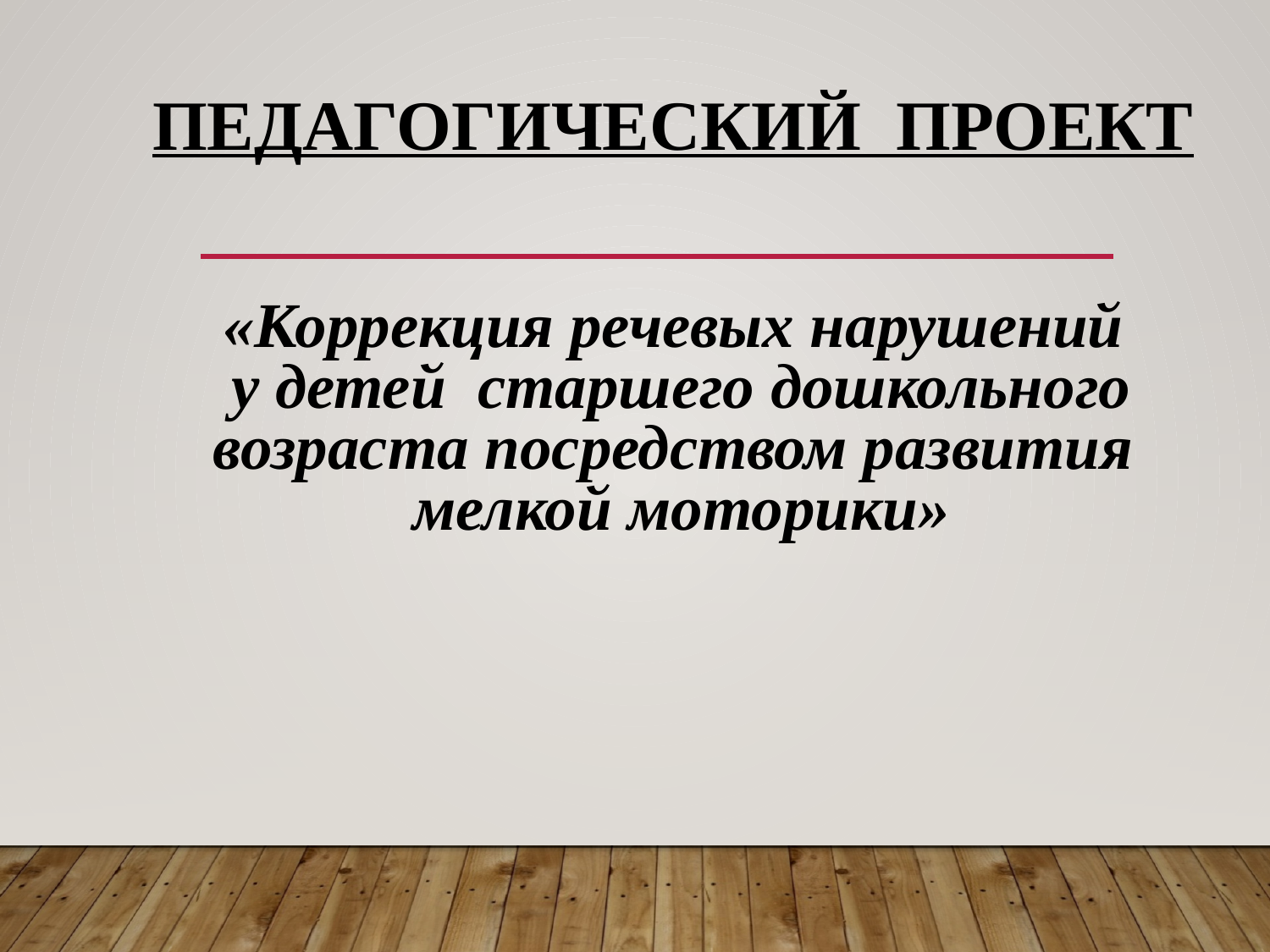

ПЕДАГОГИЧЕСКИЙ  ПРОЕКТ

«Коррекция речевых нарушений
 у детей  старшего дошкольного возраста посредством развития
 мелкой моторики»